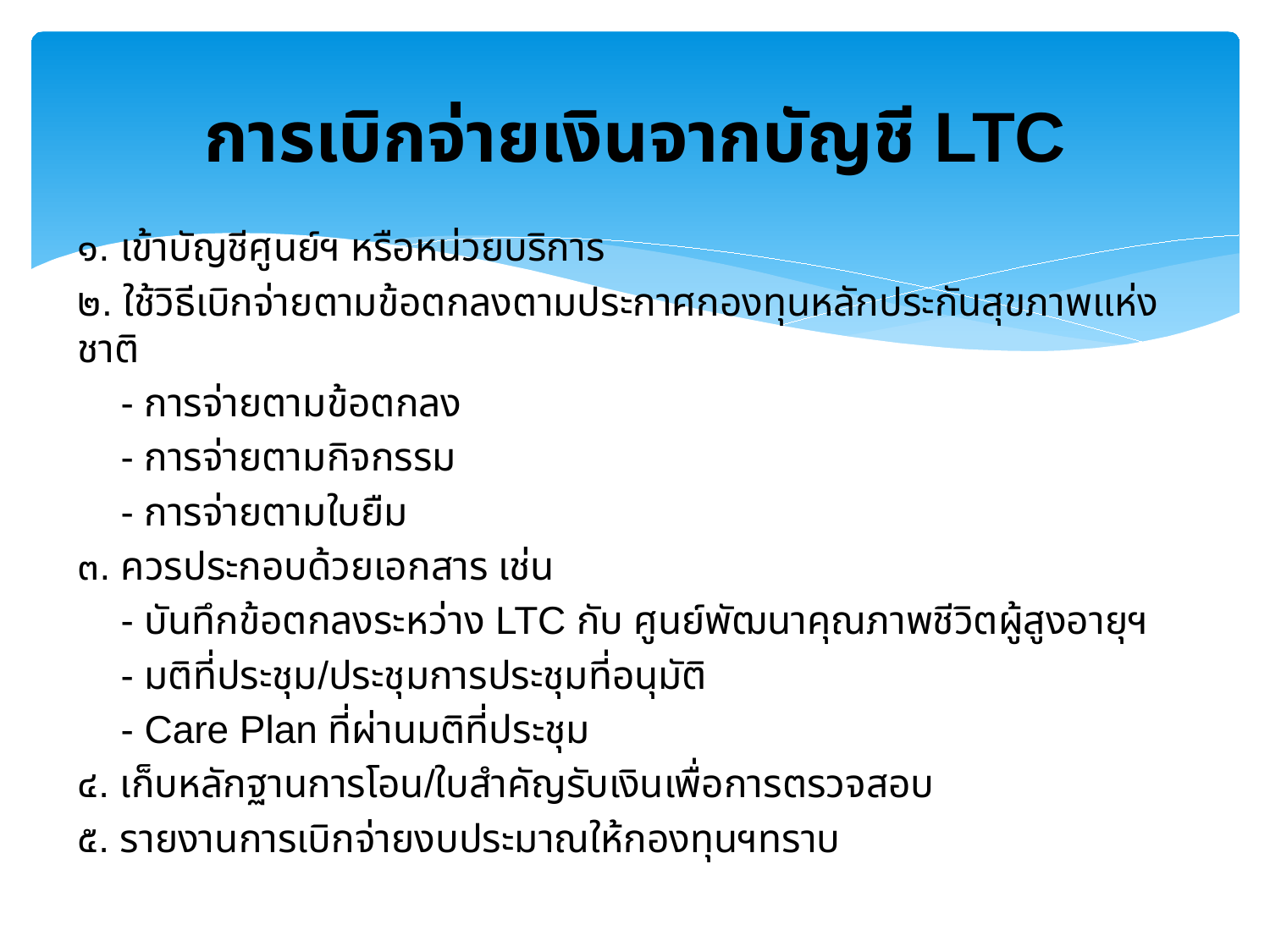

# การเบิกจ่ายเงินจากบัญชี LTC
๑. เข้าบัญชีศูนย์ฯ หรือหน่วยบริการ
๒. ใช้วิธีเบิกจ่ายตามข้อตกลงตามประกาศกองทุนหลักประกันสุขภาพแห่งชาติ
    - การจ่ายตามข้อตกลง
    - การจ่ายตามกิจกรรม
    - การจ่ายตามใบยืม
๓. ควรประกอบด้วยเอกสาร เช่น
    - บันทึกข้อตกลงระหว่าง LTC กับ ศูนย์พัฒนาคุณภาพชีวิตผู้สูงอายุฯ
    - มติที่ประชุม/ประชุมการประชุมที่อนุมัติ
    - Care Plan ที่ผ่านมติที่ประชุม
๔. เก็บหลักฐานการโอน/ใบสำคัญรับเงินเพื่อการตรวจสอบ
๕. รายงานการเบิกจ่ายงบประมาณให้กองทุนฯทราบ